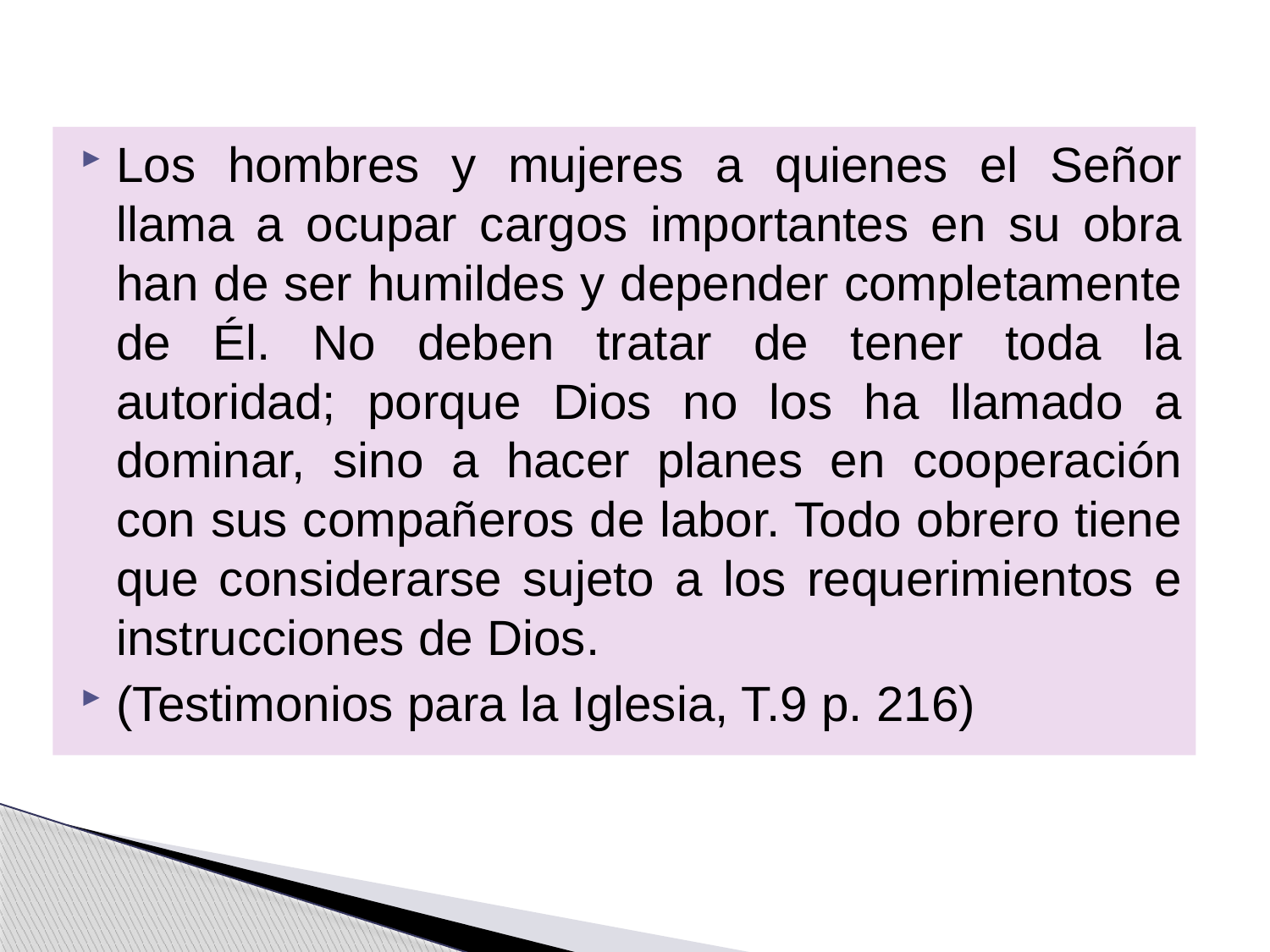

Los hombres y mujeres a quienes el Señor llama a ocupar cargos importantes en su obra han de ser humildes y depender completamente de Él. No deben tratar de tener toda la autoridad; porque Dios no los ha llamado a dominar, sino a hacer planes en cooperación con sus compañeros de labor. Todo obrero tiene que considerarse sujeto a los requerimientos e instrucciones de Dios.
(Testimonios para la Iglesia, T.9 p. 216)